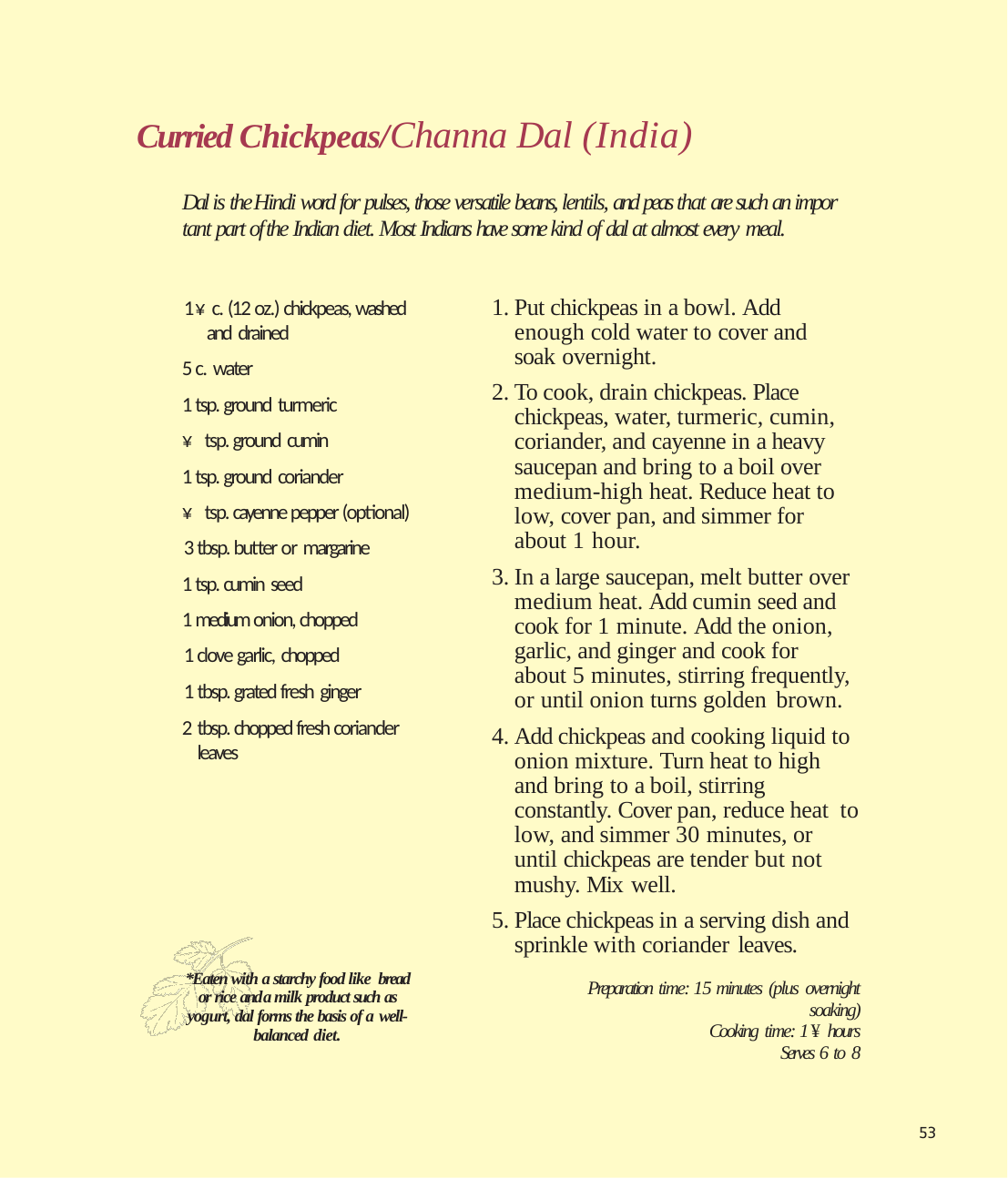

# Curried Chickpeas/Channa Dal (India)
Dal is the Hindi word for pulses, those versatile beans, lentils, and peas that are such an impor  tant part of the Indian diet. Most Indians have some kind of dal at almost every meal.
Put chickpeas in a bowl. Add  enough cold water to cover and  soak overnight.
To cook, drain chickpeas. Place  chickpeas, water, turmeric, cumin,  coriander, and cayenne in a heavy  saucepan and bring to a boil over  medium-high heat. Reduce heat to  low, cover pan, and simmer for  about 1 hour.
In a large saucepan, melt butter over  medium heat. Add cumin seed and  cook for 1 minute. Add the onion,  garlic, and ginger and cook for  about 5 minutes, stirring frequently,  or until onion turns golden brown.
Add chickpeas and cooking liquid to  onion mixture. Turn heat to high  and bring to a boil, stirring  constantly. Cover pan, reduce heat  to low, and simmer 30 minutes, or  until chickpeas are tender but not  mushy. Mix well.
Place chickpeas in a serving dish and  sprinkle with coriander leaves.
1¥ c. (12 oz.) chickpeas, washed  and drained
5 c. water
1 tsp. ground turmeric
¥ tsp. ground cumin
1 tsp. ground coriander
¥ tsp. cayenne pepper (optional)  3 tbsp. butter or margarine
1 tsp. cumin seed
1 medium onion, chopped  1 clove garlic, chopped
tbsp. grated fresh ginger
tbsp. chopped fresh coriander  leaves

*Eaten with a starchy food like  bread or rice and a milk product such  as yogurt, dal forms the basis of a  well-balanced diet.
Preparation  time: 15 minutes  (plus  overnight soaking)
Cooking  time: 1¥ hours
Serves  6 to 8
53